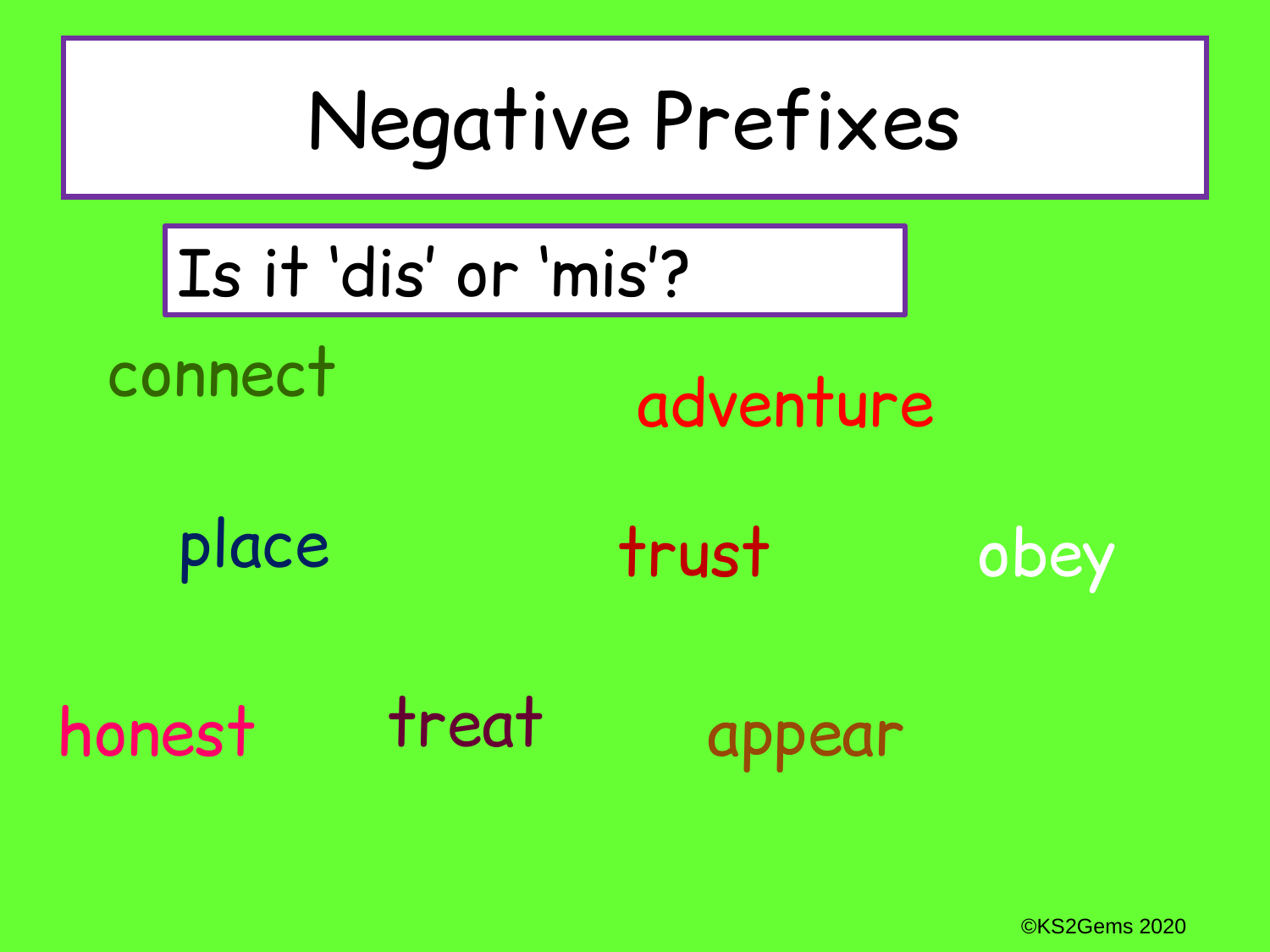

# Negative Prefixes
Is it ‘dis’ or ‘mis’?
connect

adventure

place

trust

obey

treat

honest

appear